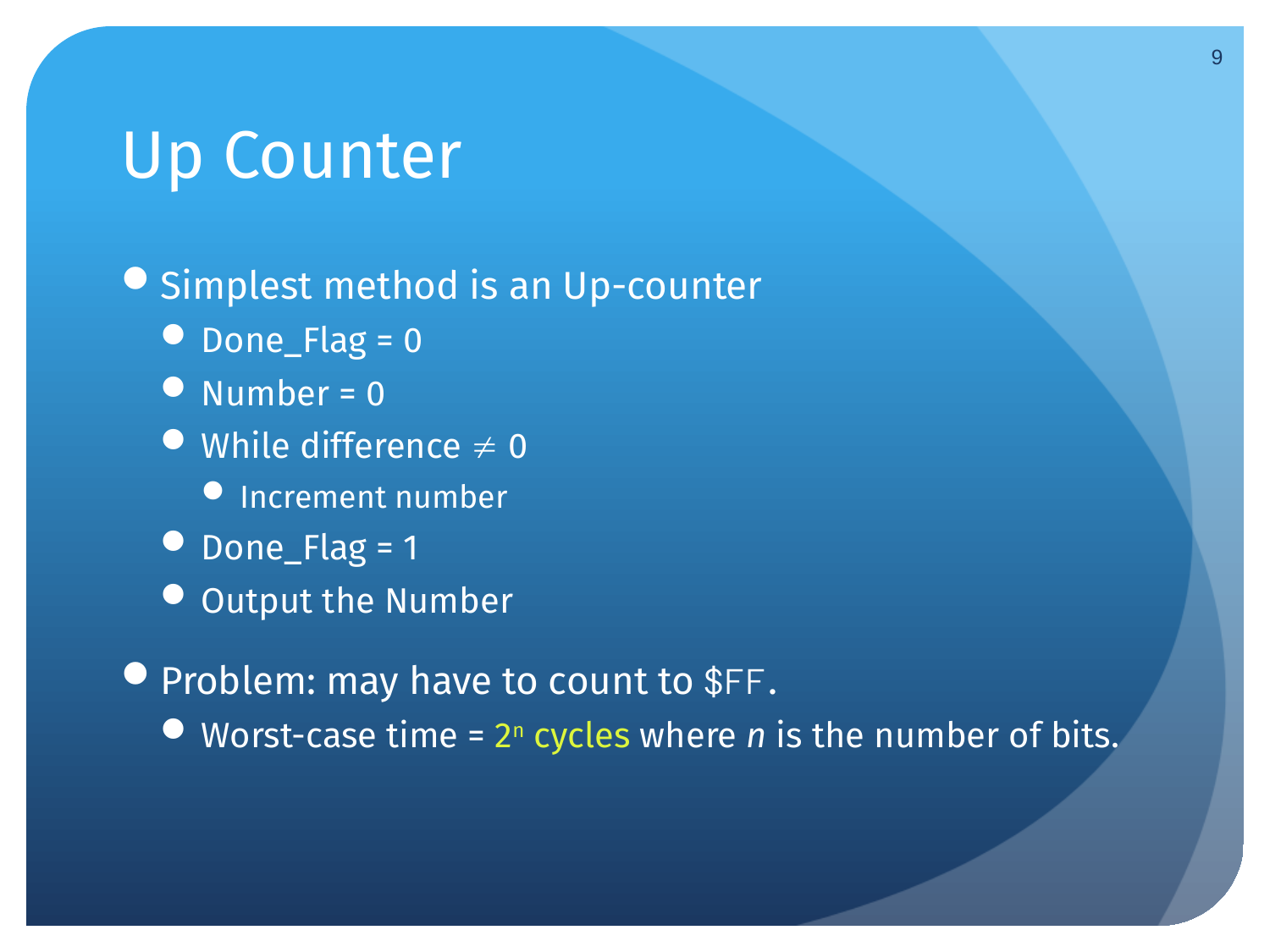

9
# Up Counter
Simplest method is an Up-counter
Done_Flag = 0
Number = 0
While difference ≠ 0
Increment number
Done_Flag = 1
Output the Number
Problem: may have to count to $FF.
Worst-case time = 2n cycles where n is the number of bits.